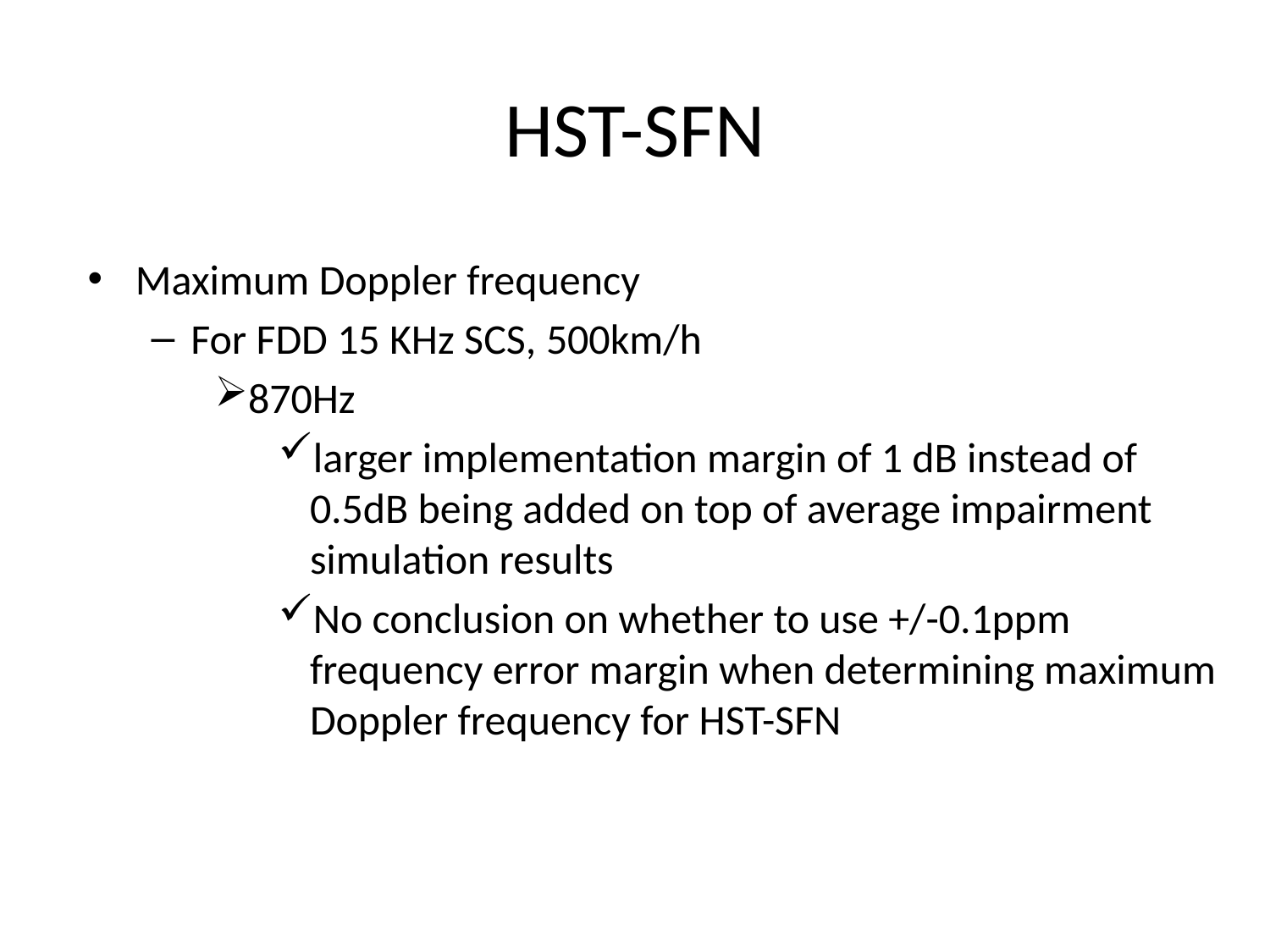

# HST-SFN
Maximum Doppler frequency
For FDD 15 KHz SCS, 500km/h
870Hz
larger implementation margin of 1 dB instead of 0.5dB being added on top of average impairment simulation results
No conclusion on whether to use +/-0.1ppm frequency error margin when determining maximum Doppler frequency for HST-SFN